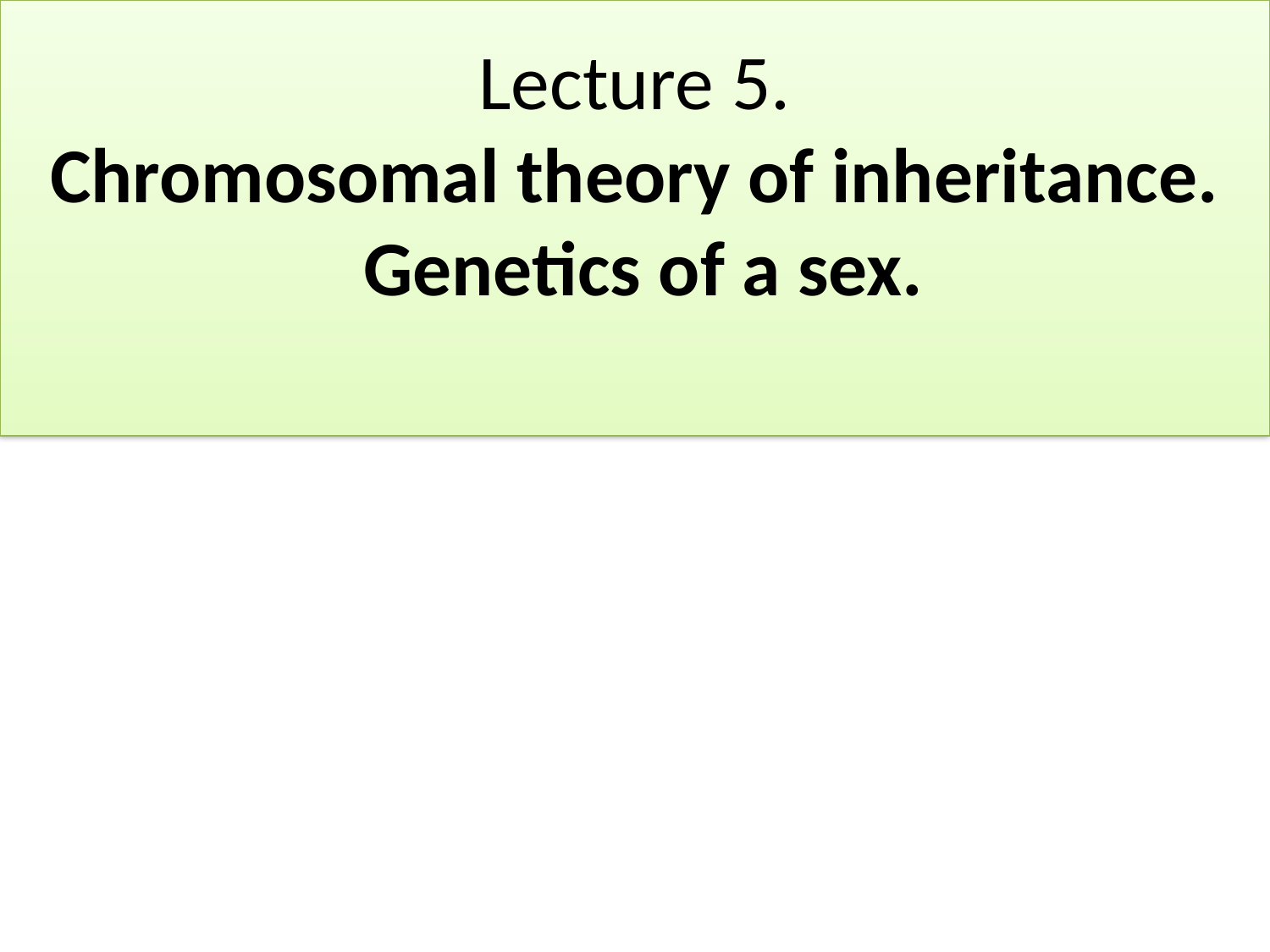

# Lecture 5. Chromosomal theory of inheritance. Genetics of a sex.